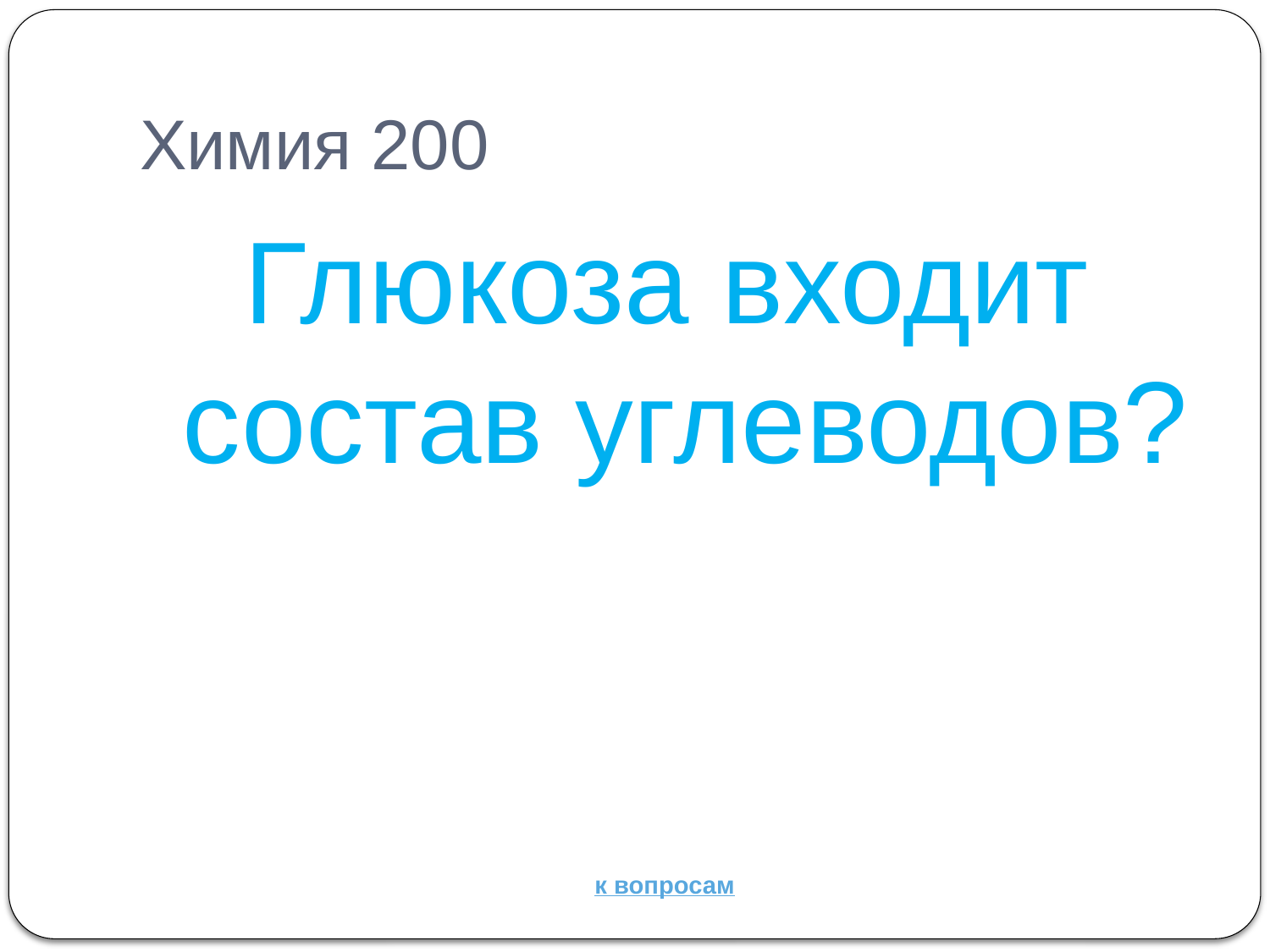

# Химия 200
Глюкоза входит состав углеводов?
к вопросам